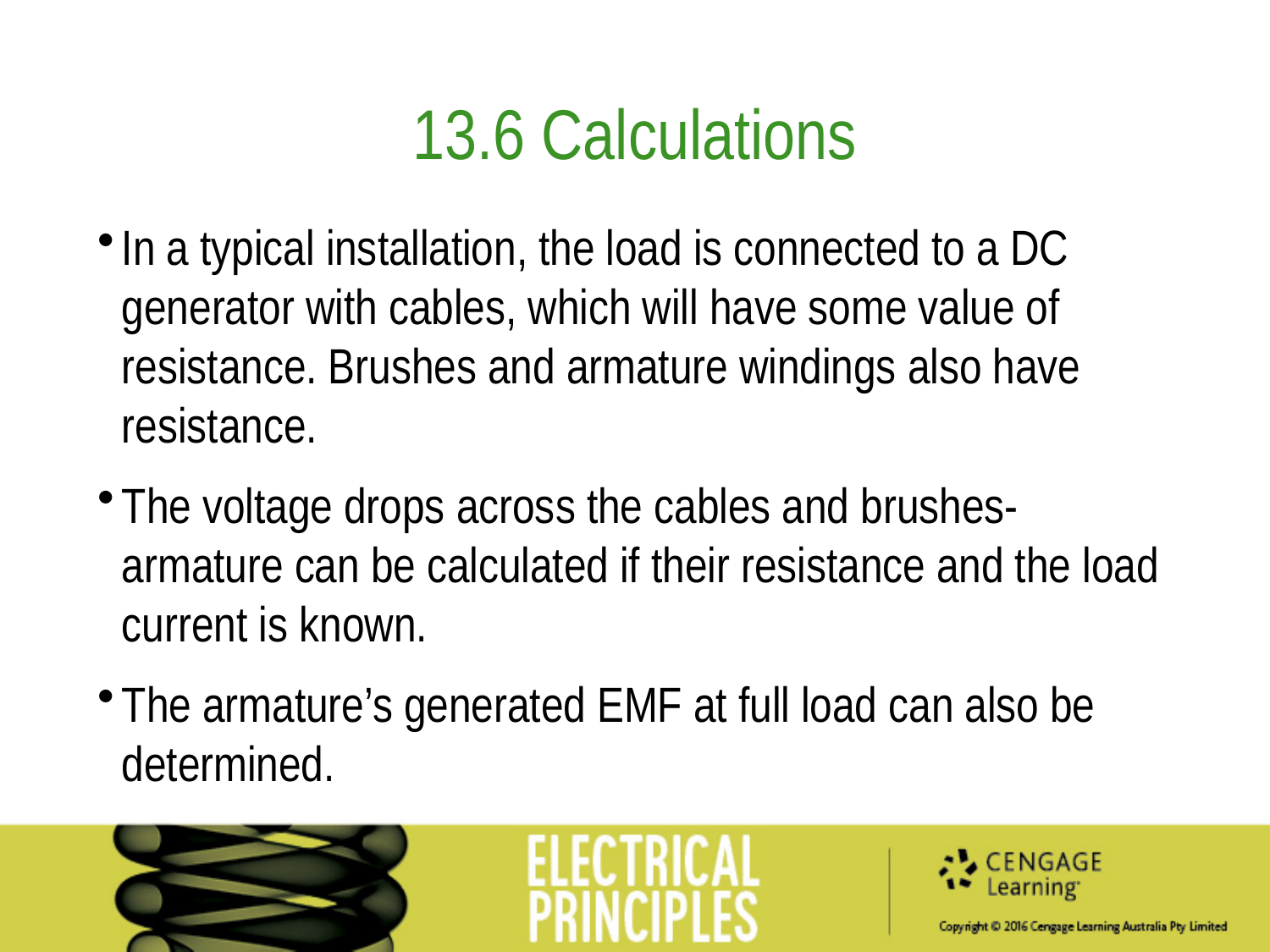

13.6 Calculations

In a typical installation, the load is connected to a DC generator with cables, which will have some value of resistance. Brushes and armature windings also have resistance.
The voltage drops across the cables and brushes-armature can be calculated if their resistance and the load current is known.
The armature’s generated EMF at full load can also be determined.